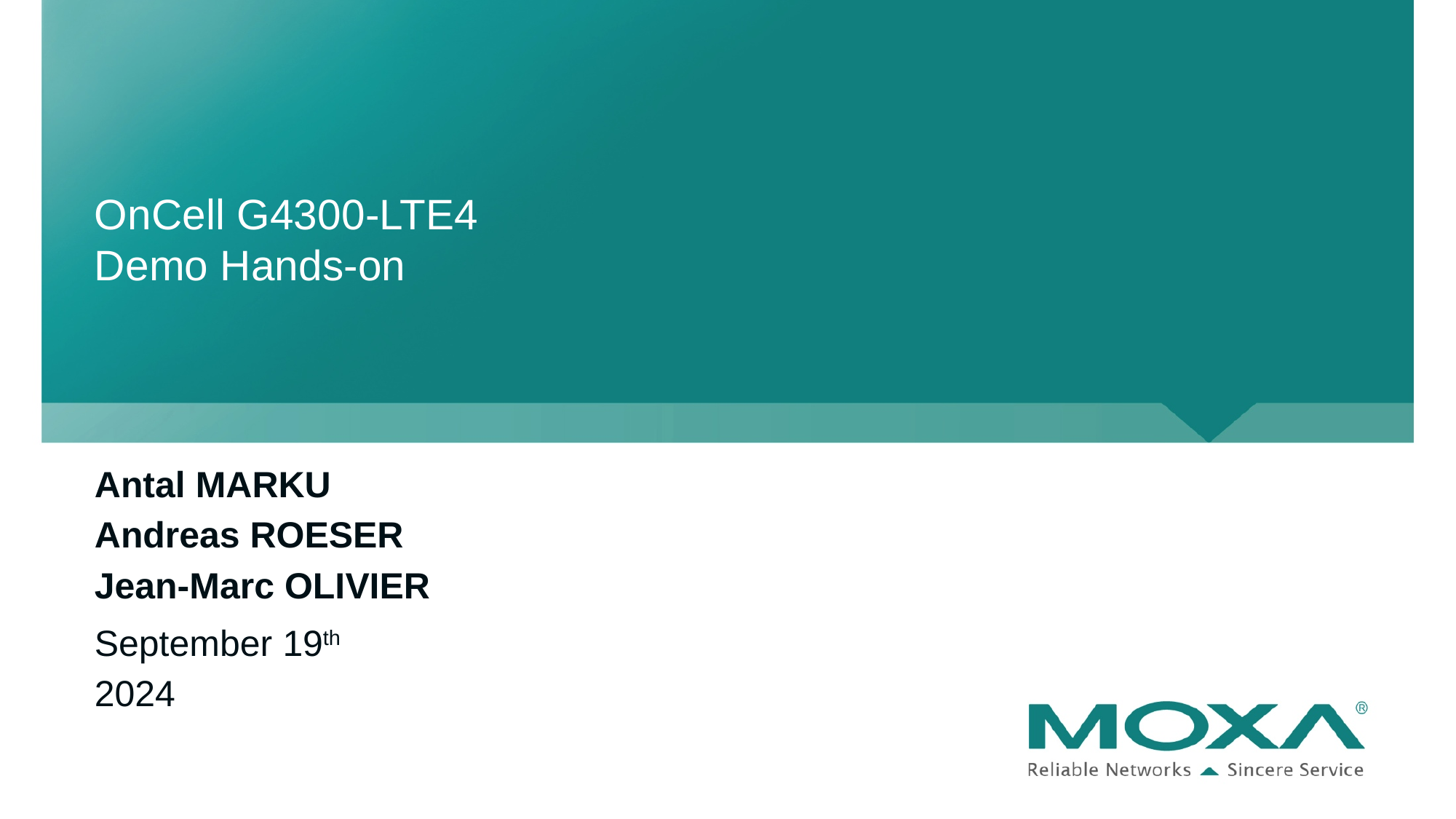

# OnCell G4300-LTE4 Demo Hands-on
Antal MARKU
Andreas ROESER
Jean-Marc OLIVIER
September 19th
2024